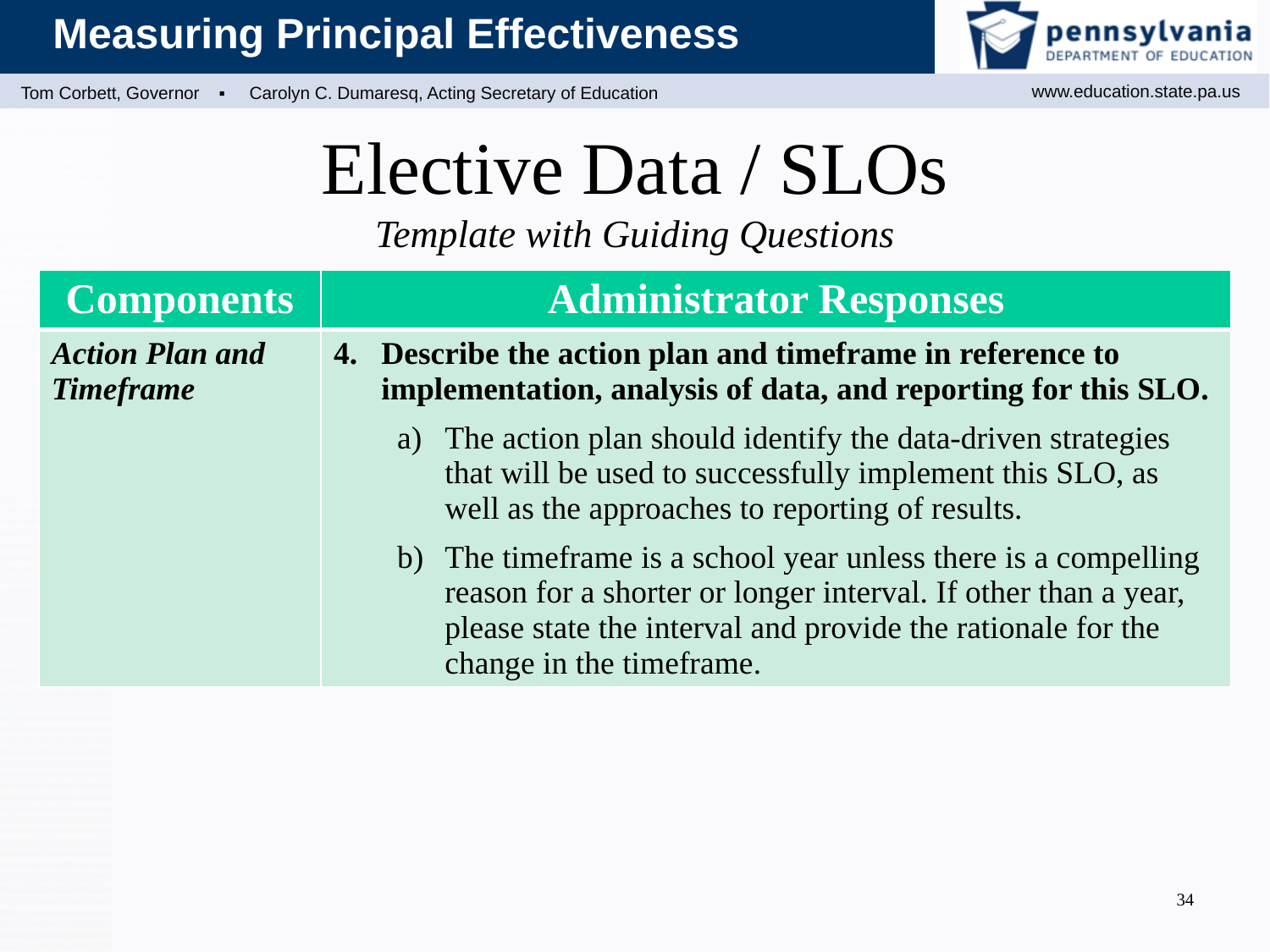

# Elective Data / SLOs Template with Guiding Questions
| Components | Administrator Responses |
| --- | --- |
| Action Plan and Timeframe | Describe the action plan and timeframe in reference to implementation, analysis of data, and reporting for this SLO. The action plan should identify the data-driven strategies that will be used to successfully implement this SLO, as well as the approaches to reporting of results. The timeframe is a school year unless there is a compelling reason for a shorter or longer interval. If other than a year, please state the interval and provide the rationale for the change in the timeframe. |
34